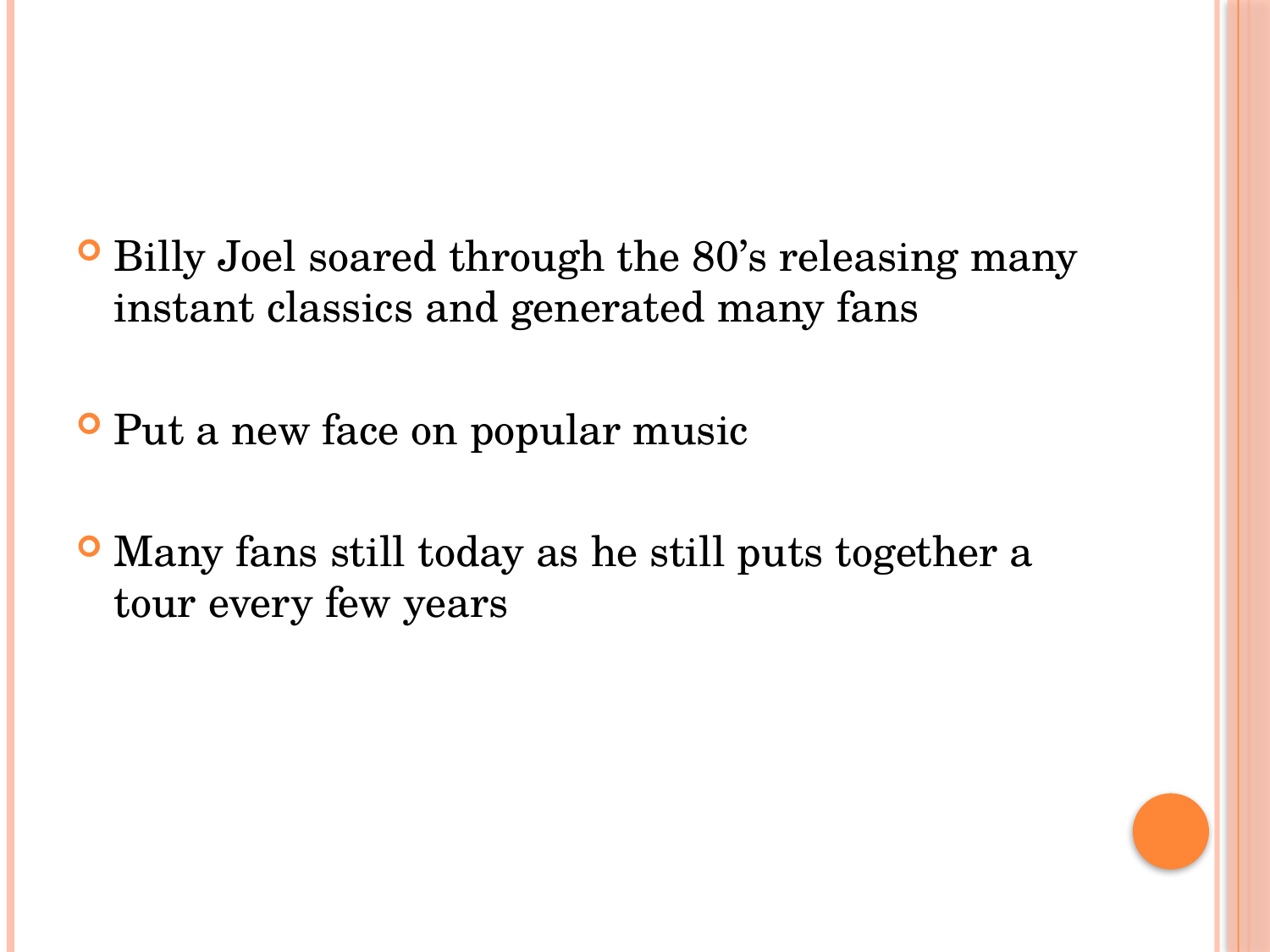

#
Billy Joel soared through the 80’s releasing many instant classics and generated many fans

Put a new face on popular music

Many fans still today as he still puts together a tour every few years